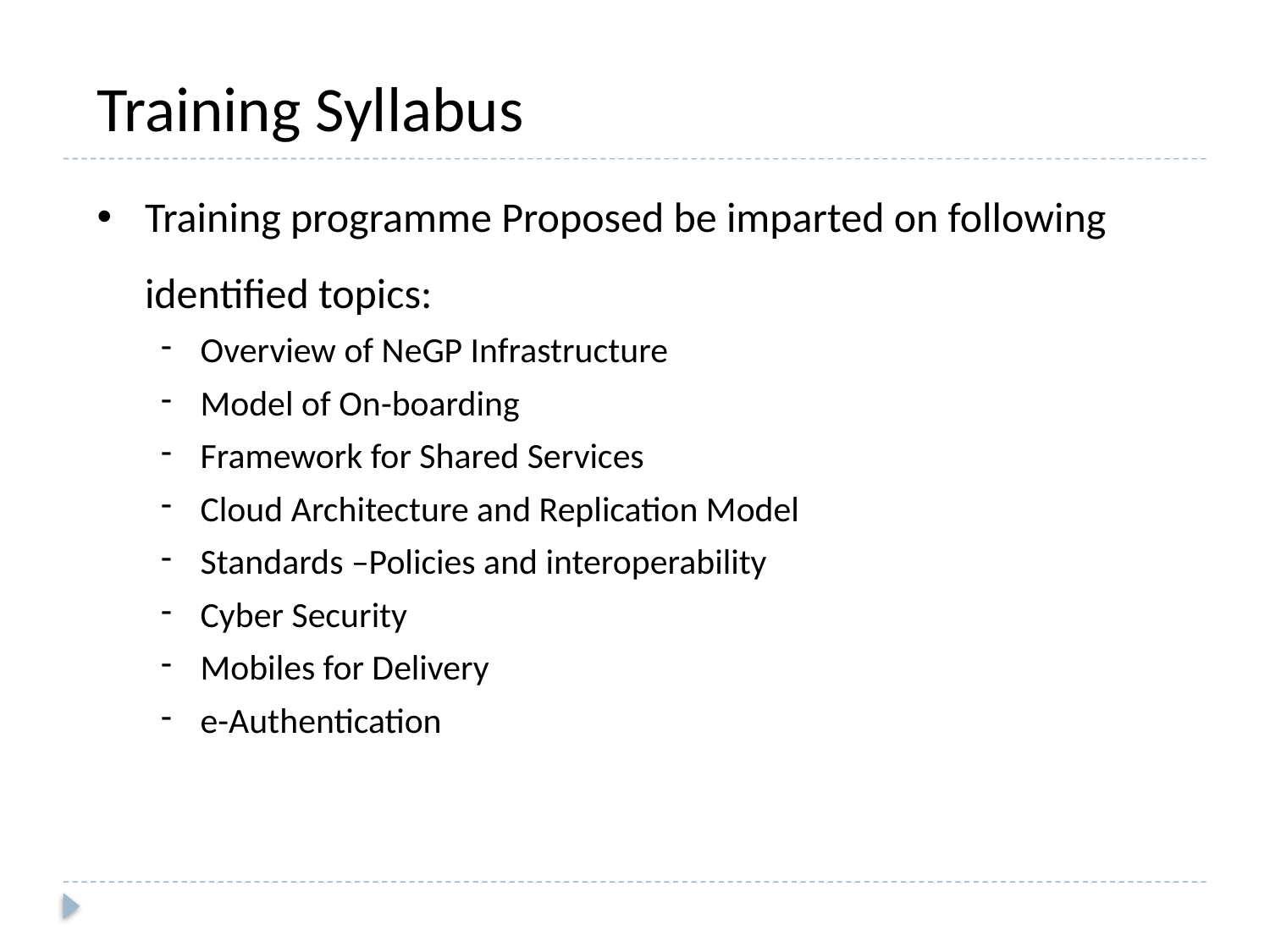

Training Syllabus
Training programme Proposed be imparted on following identified topics:
Overview of NeGP Infrastructure
Model of On-boarding
Framework for Shared Services
Cloud Architecture and Replication Model
Standards –Policies and interoperability
Cyber Security
Mobiles for Delivery
e-Authentication